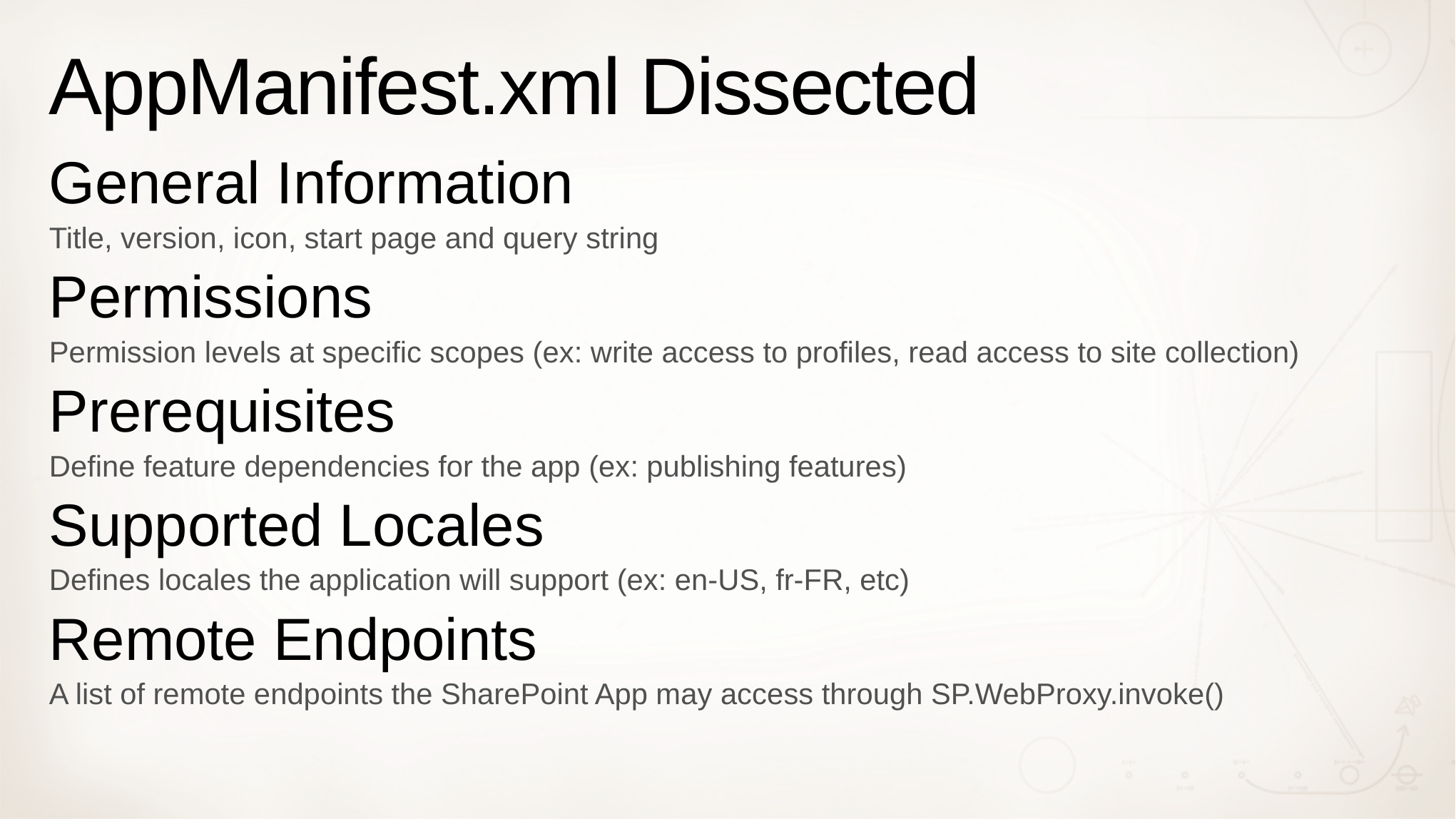

# AppManifest.xml Dissected
General Information
Title, version, icon, start page and query string
Permissions
Permission levels at specific scopes (ex: write access to profiles, read access to site collection)
Prerequisites
Define feature dependencies for the app (ex: publishing features)
Supported Locales
Defines locales the application will support (ex: en-US, fr-FR, etc)
Remote Endpoints
A list of remote endpoints the SharePoint App may access through SP.WebProxy.invoke()